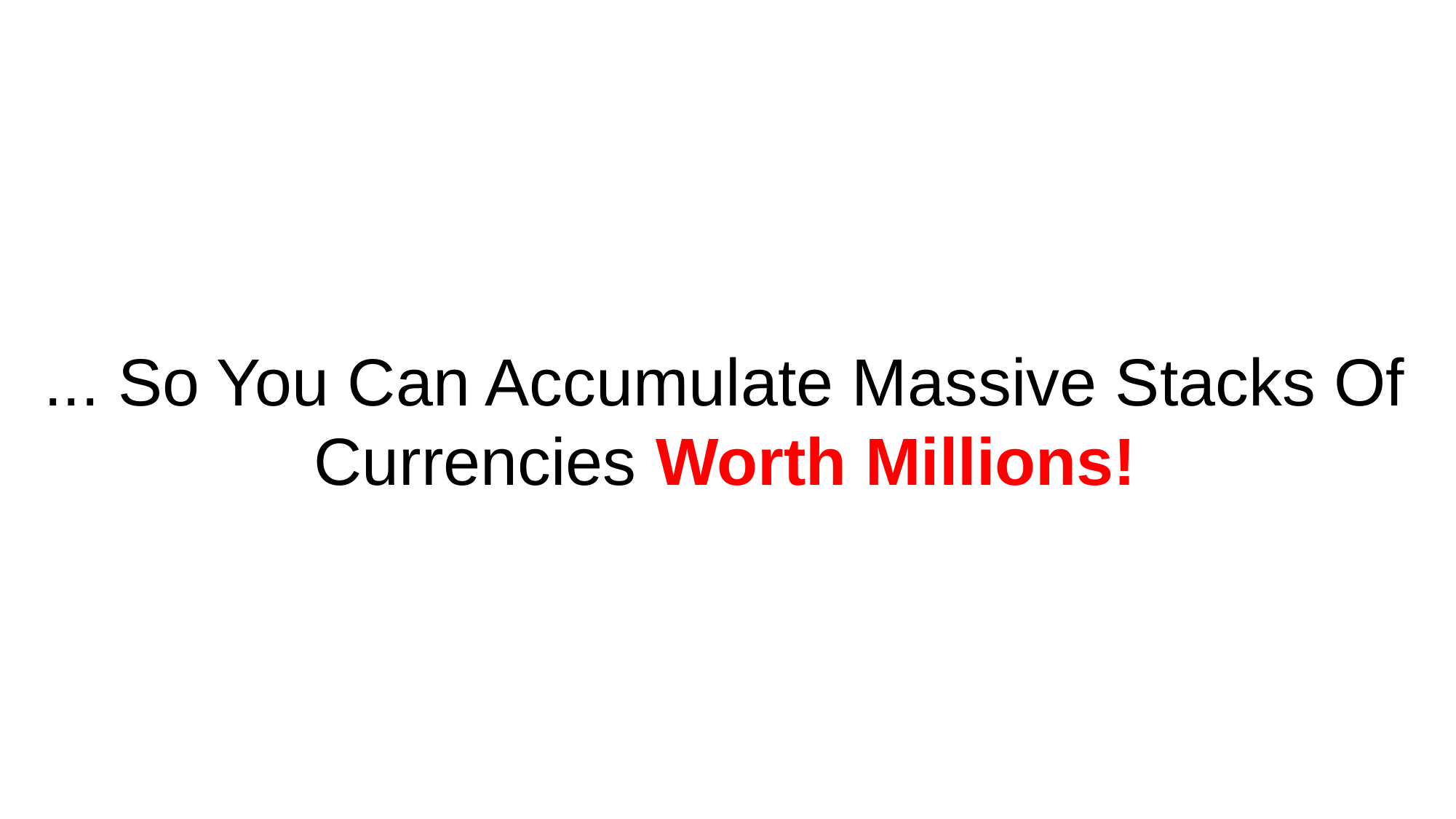

... So You Can Accumulate Massive Stacks Of Currencies Worth Millions!